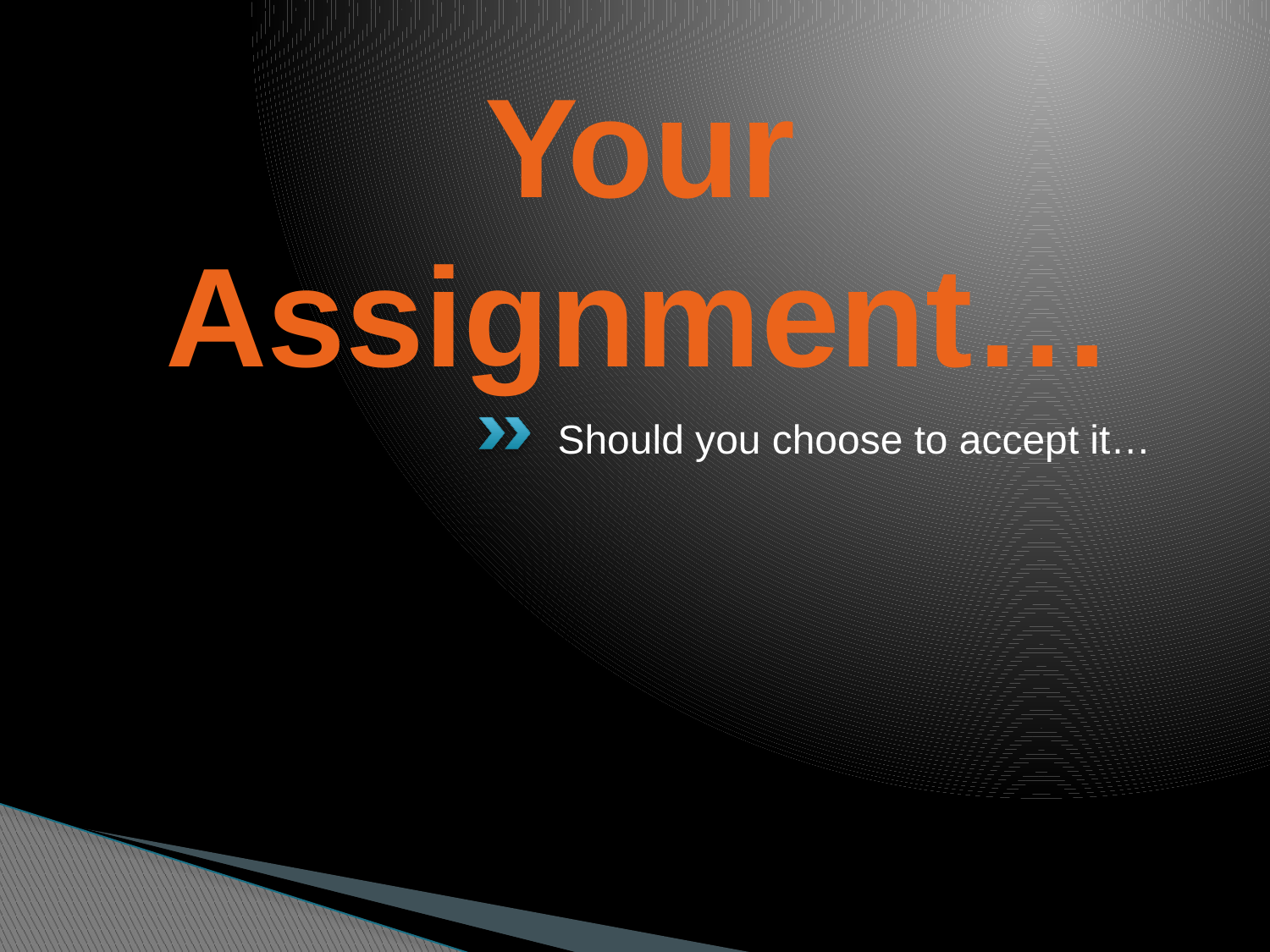

# Your Assignment…
Should you choose to accept it…